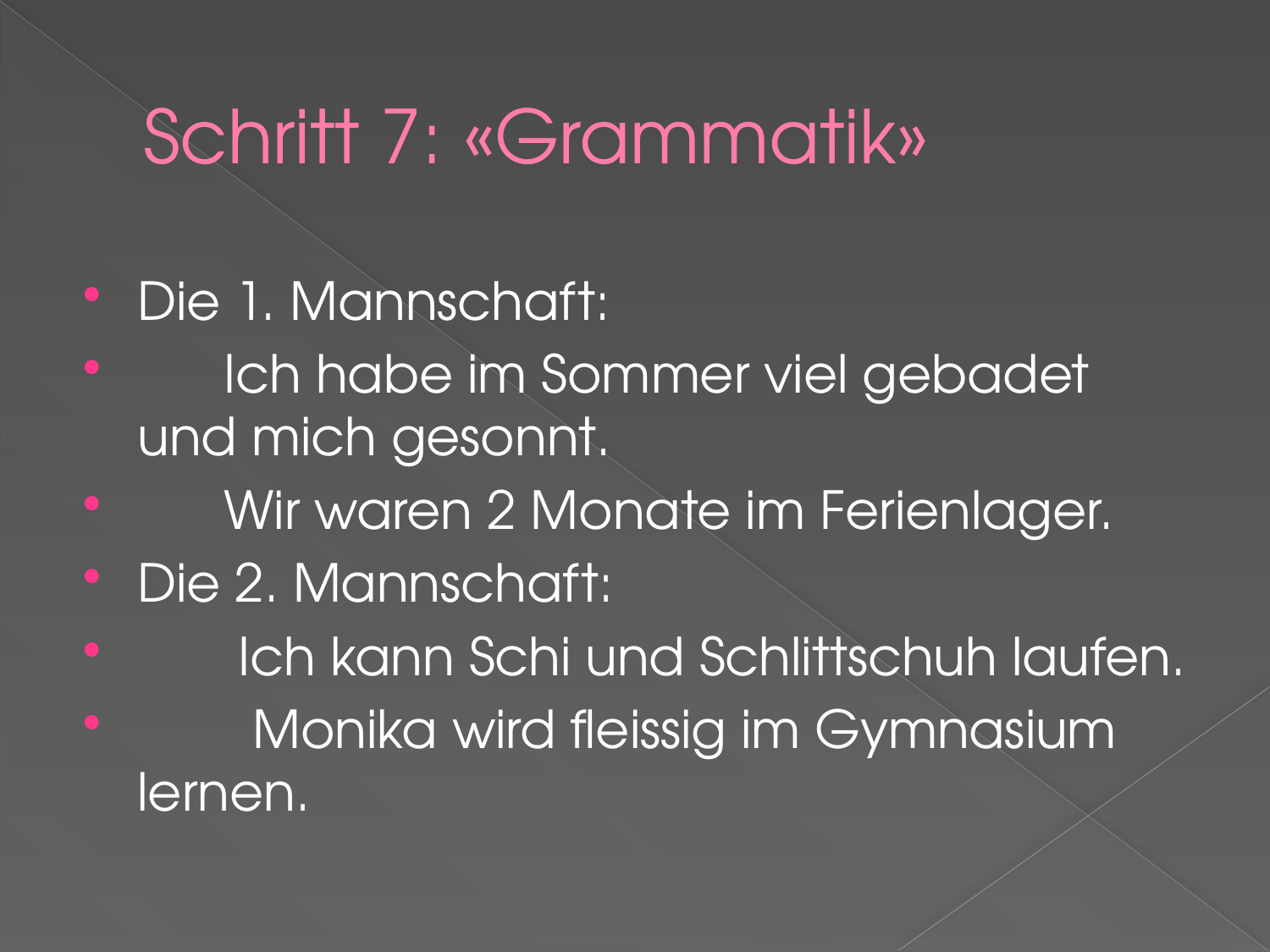

# Schritt 7: «Grammatik»
Die 1. Mannschaft:
      Ich habe im Sommer viel gebadet und mich gesonnt.
      Wir waren 2 Monate im Ferienlager.
Die 2. Mannschaft:
       Ich kann Schi und Schlittschuh laufen.
        Monika wird fleissig im Gymnasium lernen.